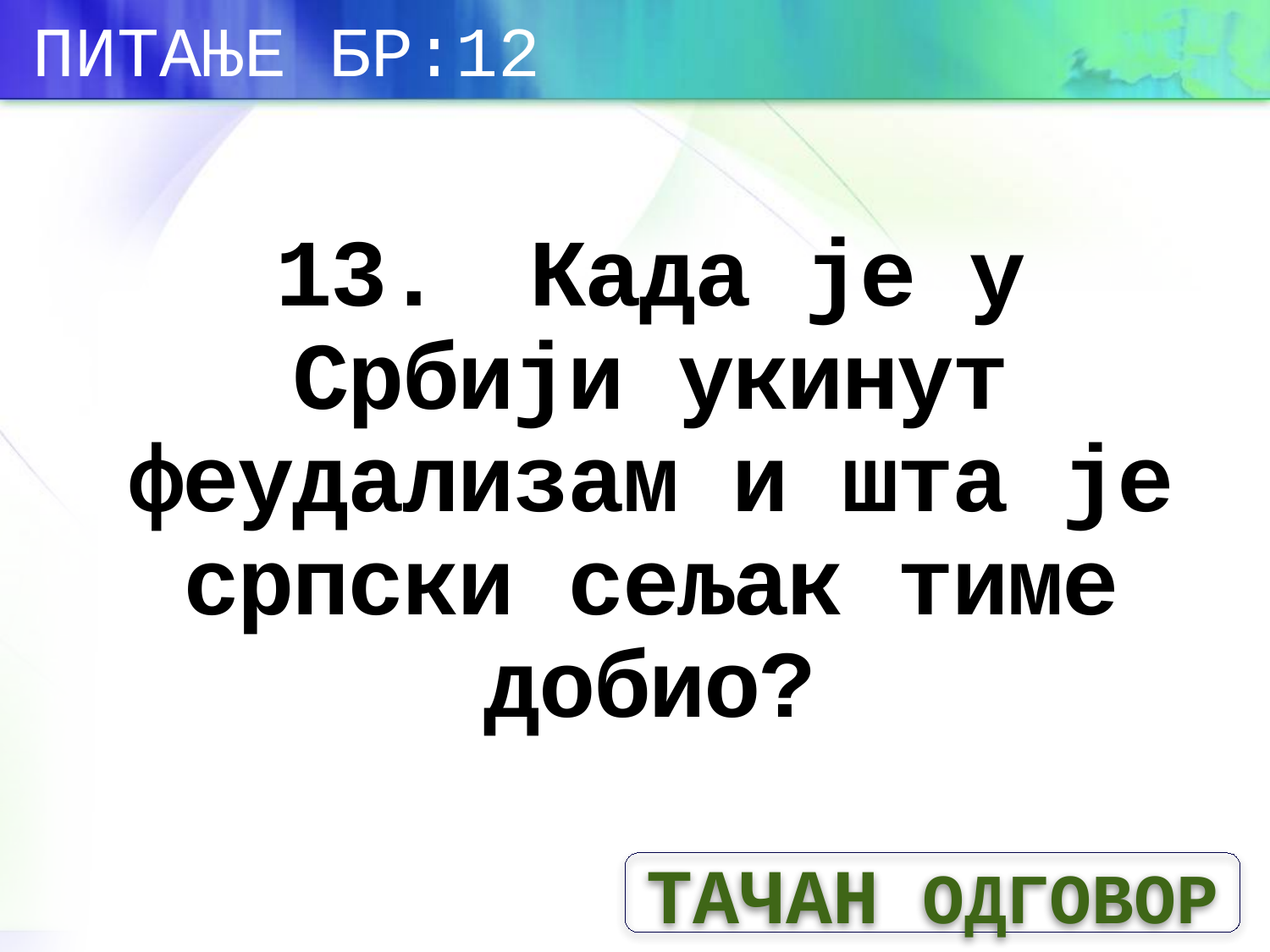

ПИТАЊЕ БР:12
# 13.	Када је у Србији укинут феудализам и шта је српски сељак тиме добио?
ТАЧАН ОДГОВОР